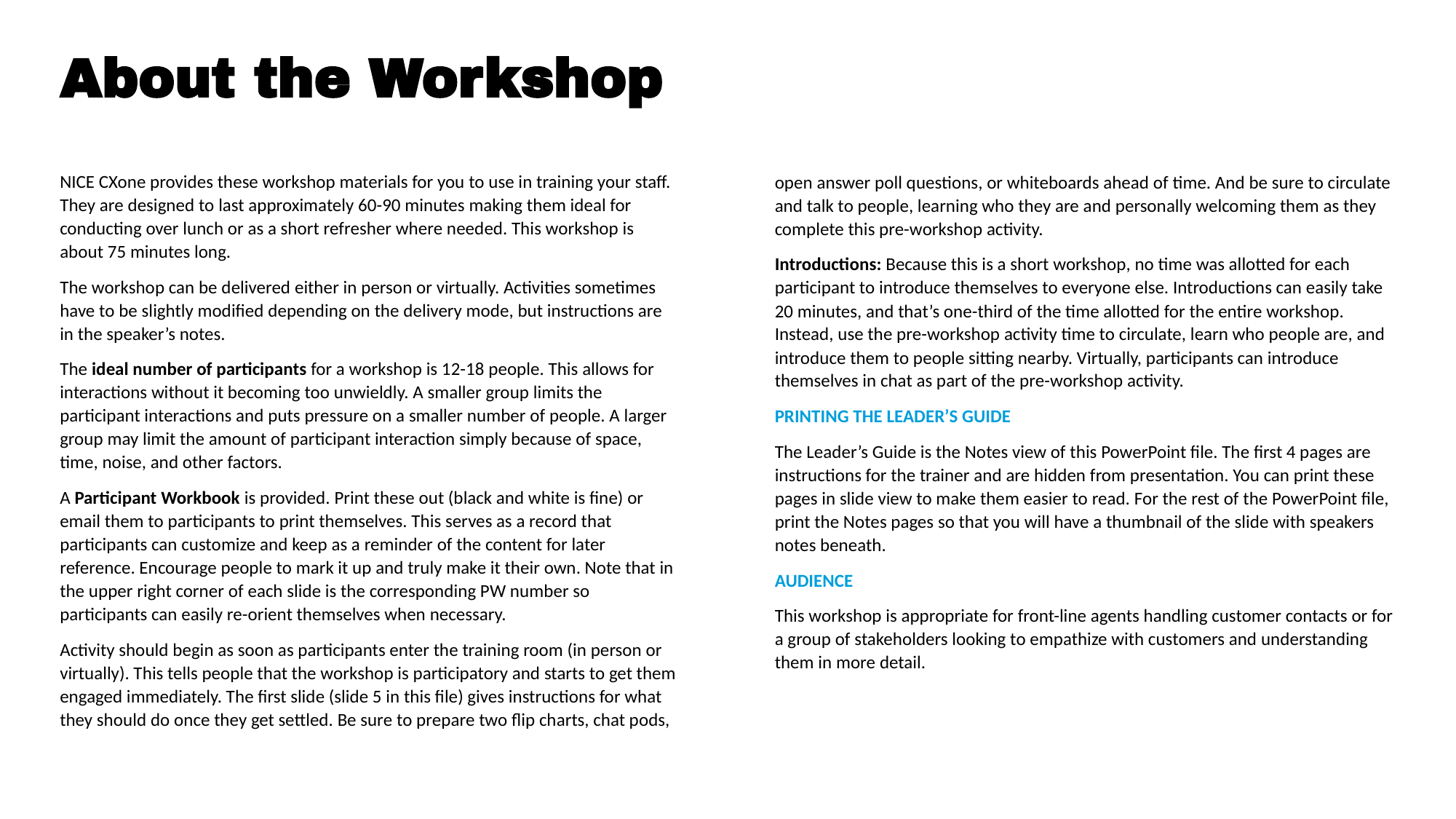

# About the Workshop
NICE CXone provides these workshop materials for you to use in training your staff. They are designed to last approximately 60-90 minutes making them ideal for conducting over lunch or as a short refresher where needed. This workshop is about 75 minutes long.
The workshop can be delivered either in person or virtually. Activities sometimes have to be slightly modified depending on the delivery mode, but instructions are in the speaker’s notes.
The ideal number of participants for a workshop is 12-18 people. This allows for interactions without it becoming too unwieldly. A smaller group limits the participant interactions and puts pressure on a smaller number of people. A larger group may limit the amount of participant interaction simply because of space, time, noise, and other factors.
A Participant Workbook is provided. Print these out (black and white is fine) or email them to participants to print themselves. This serves as a record that participants can customize and keep as a reminder of the content for later reference. Encourage people to mark it up and truly make it their own. Note that in the upper right corner of each slide is the corresponding PW number so participants can easily re-orient themselves when necessary.
Activity should begin as soon as participants enter the training room (in person or virtually). This tells people that the workshop is participatory and starts to get them engaged immediately. The first slide (slide 5 in this file) gives instructions for what they should do once they get settled. Be sure to prepare two flip charts, chat pods,
open answer poll questions, or whiteboards ahead of time. And be sure to circulate and talk to people, learning who they are and personally welcoming them as they complete this pre-workshop activity.
Introductions: Because this is a short workshop, no time was allotted for each participant to introduce themselves to everyone else. Introductions can easily take 20 minutes, and that’s one-third of the time allotted for the entire workshop. Instead, use the pre-workshop activity time to circulate, learn who people are, and introduce them to people sitting nearby. Virtually, participants can introduce themselves in chat as part of the pre-workshop activity.
PRINTING THE LEADER’S GUIDE
The Leader’s Guide is the Notes view of this PowerPoint file. The first 4 pages are instructions for the trainer and are hidden from presentation. You can print these pages in slide view to make them easier to read. For the rest of the PowerPoint file, print the Notes pages so that you will have a thumbnail of the slide with speakers notes beneath.
AUDIENCE
This workshop is appropriate for front-line agents handling customer contacts or for a group of stakeholders looking to empathize with customers and understanding them in more detail.